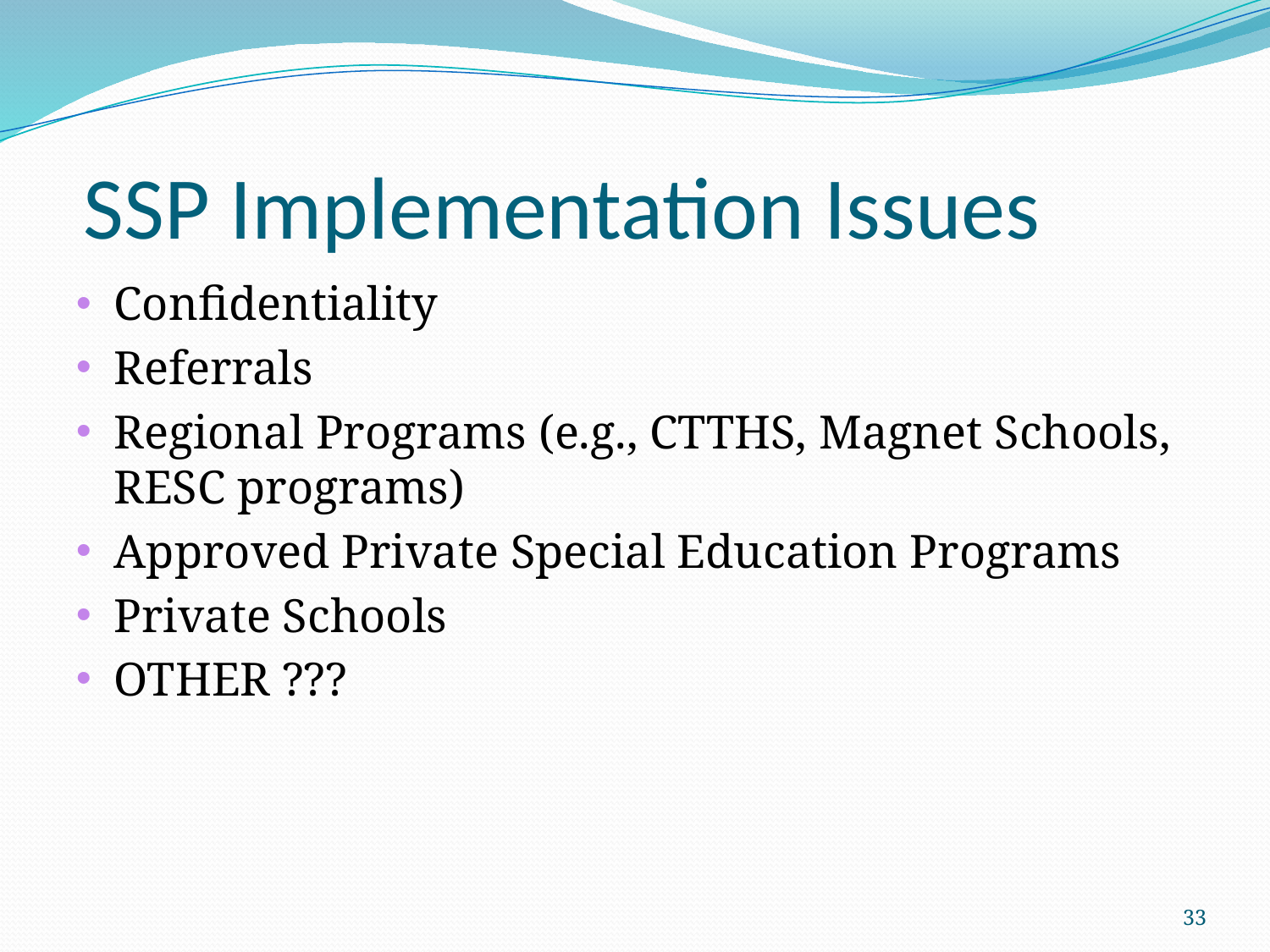

# SSP Implementation Issues
Confidentiality
Referrals
Regional Programs (e.g., CTTHS, Magnet Schools, RESC programs)
Approved Private Special Education Programs
Private Schools
OTHER ???
33